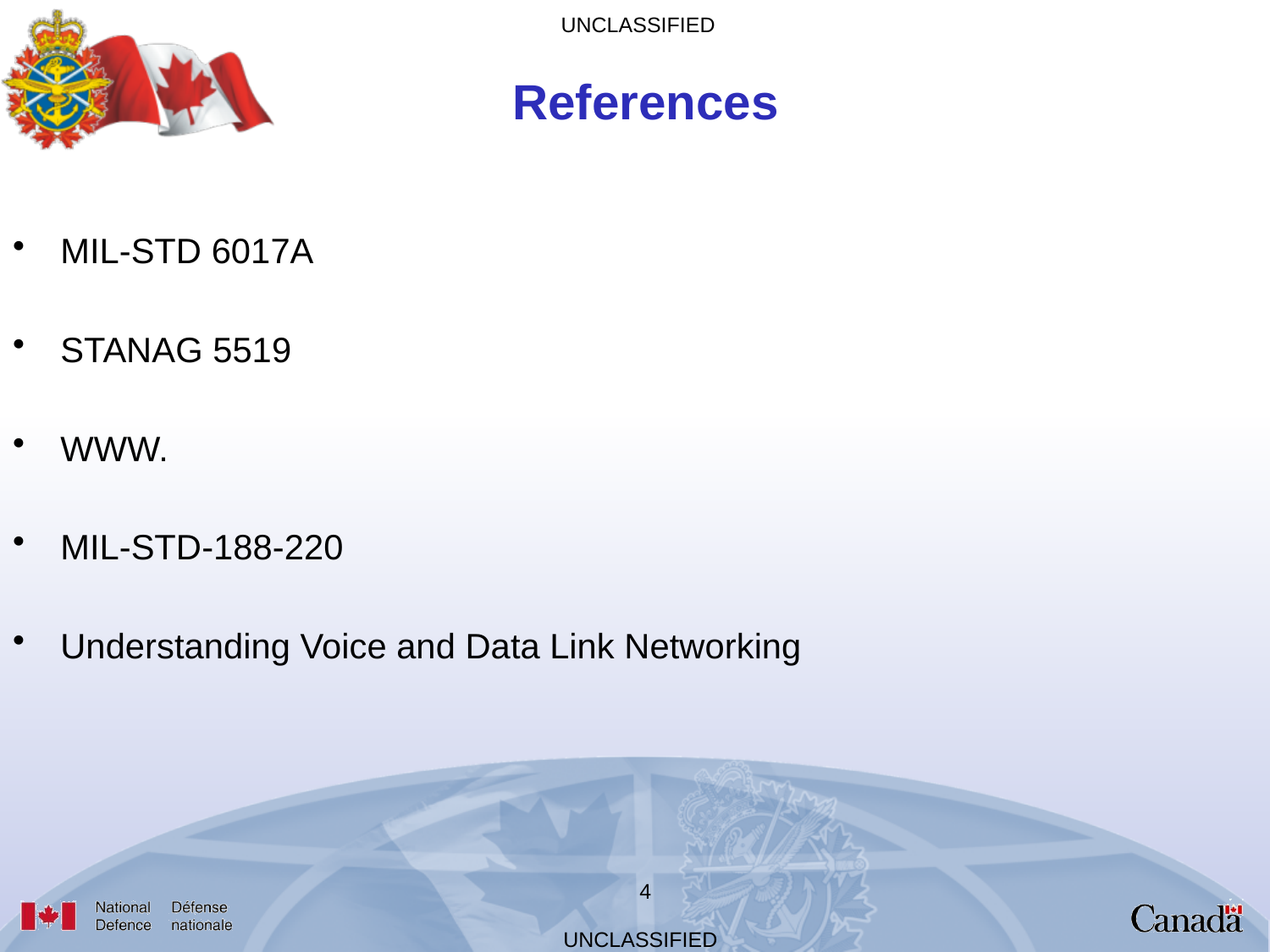

References
MIL-STD 6017A

STANAG 5519

WWW.

MIL-STD-188-220

Understanding Voice and Data Link Networking